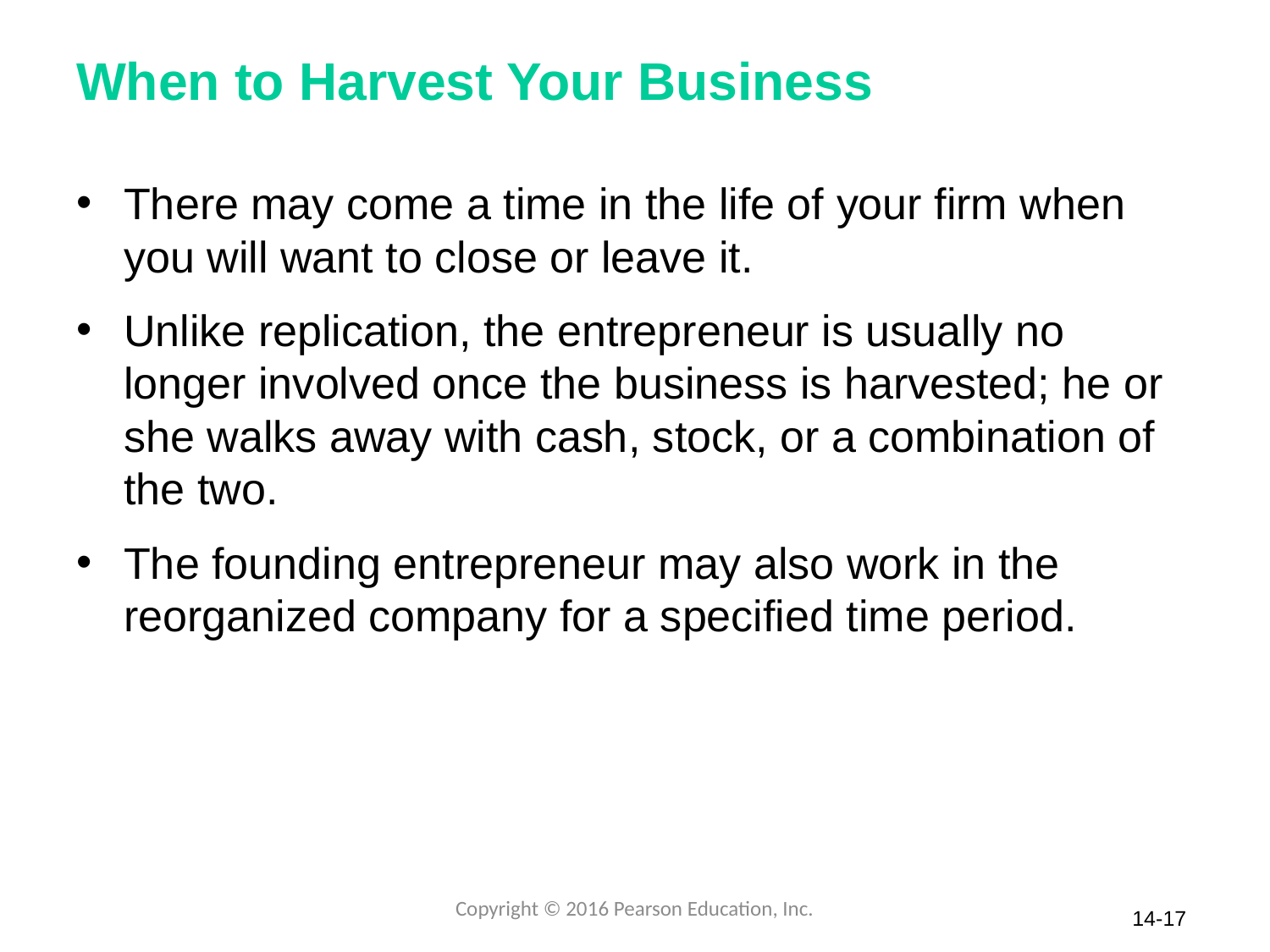

# When to Harvest Your Business
There may come a time in the life of your firm when you will want to close or leave it.

Unlike replication, the entrepreneur is usually no longer involved once the business is harvested; he or she walks away with cash, stock, or a combination of the two.

The founding entrepreneur may also work in the reorganized company for a specified time period.

Copyright © 2016 Pearson Education, Inc.